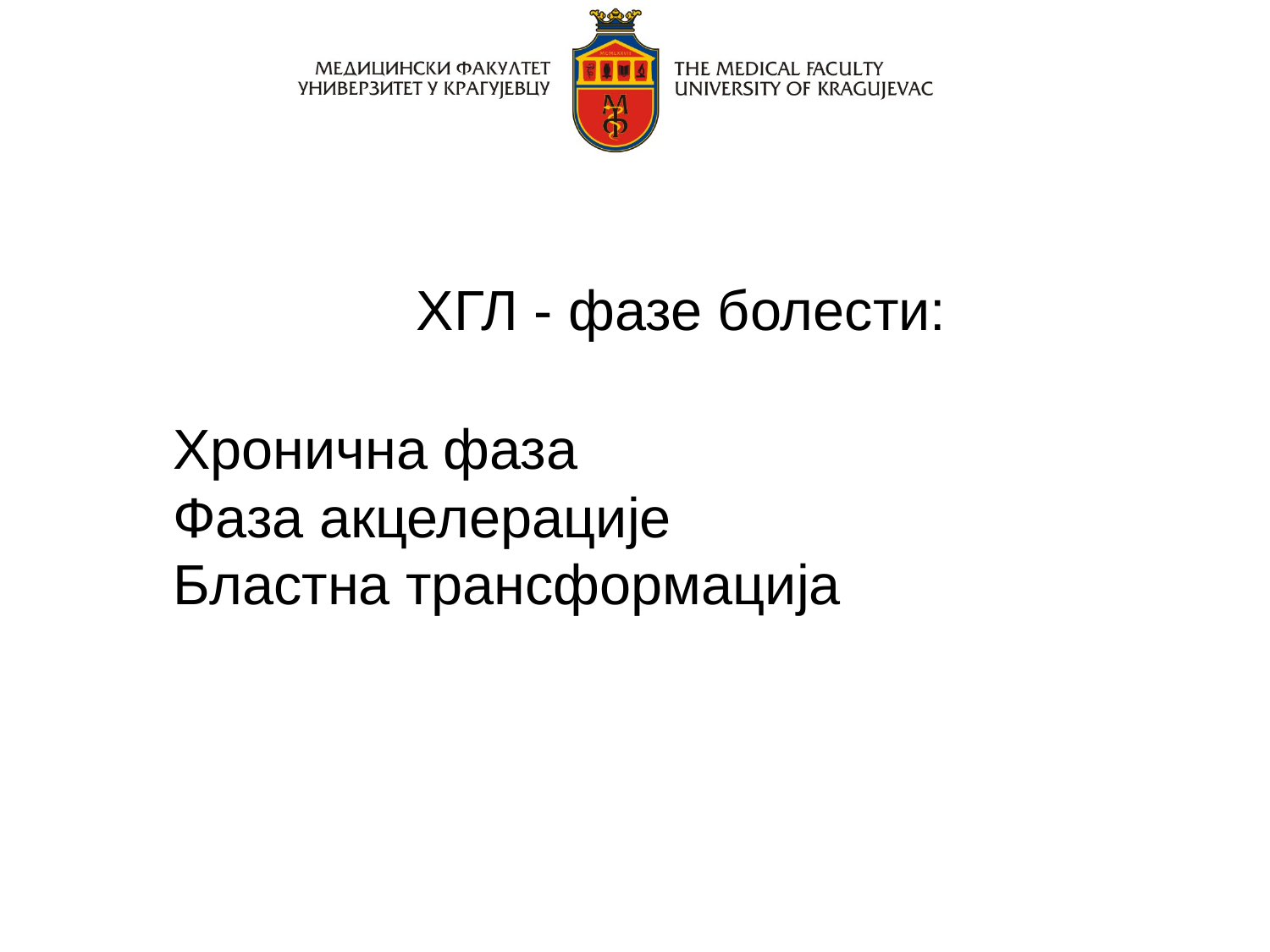

ХГЛ - фазе болести:

 Хронична фаза
 Фаза акцелерације
 Бластна трансформација